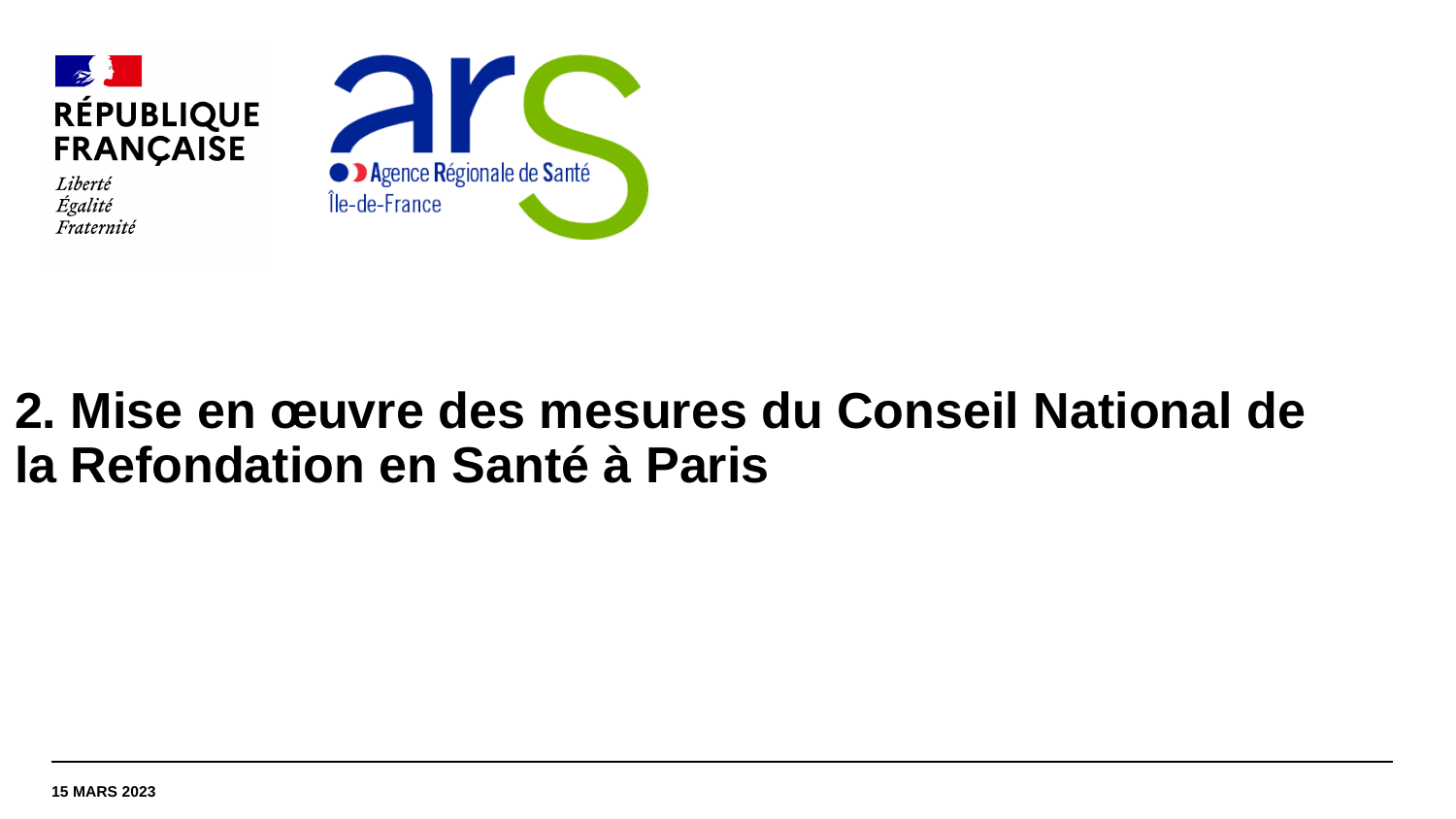

2. Mise en œuvre des mesures du Conseil National de la Refondation en Santé à Paris
15 mars 2023